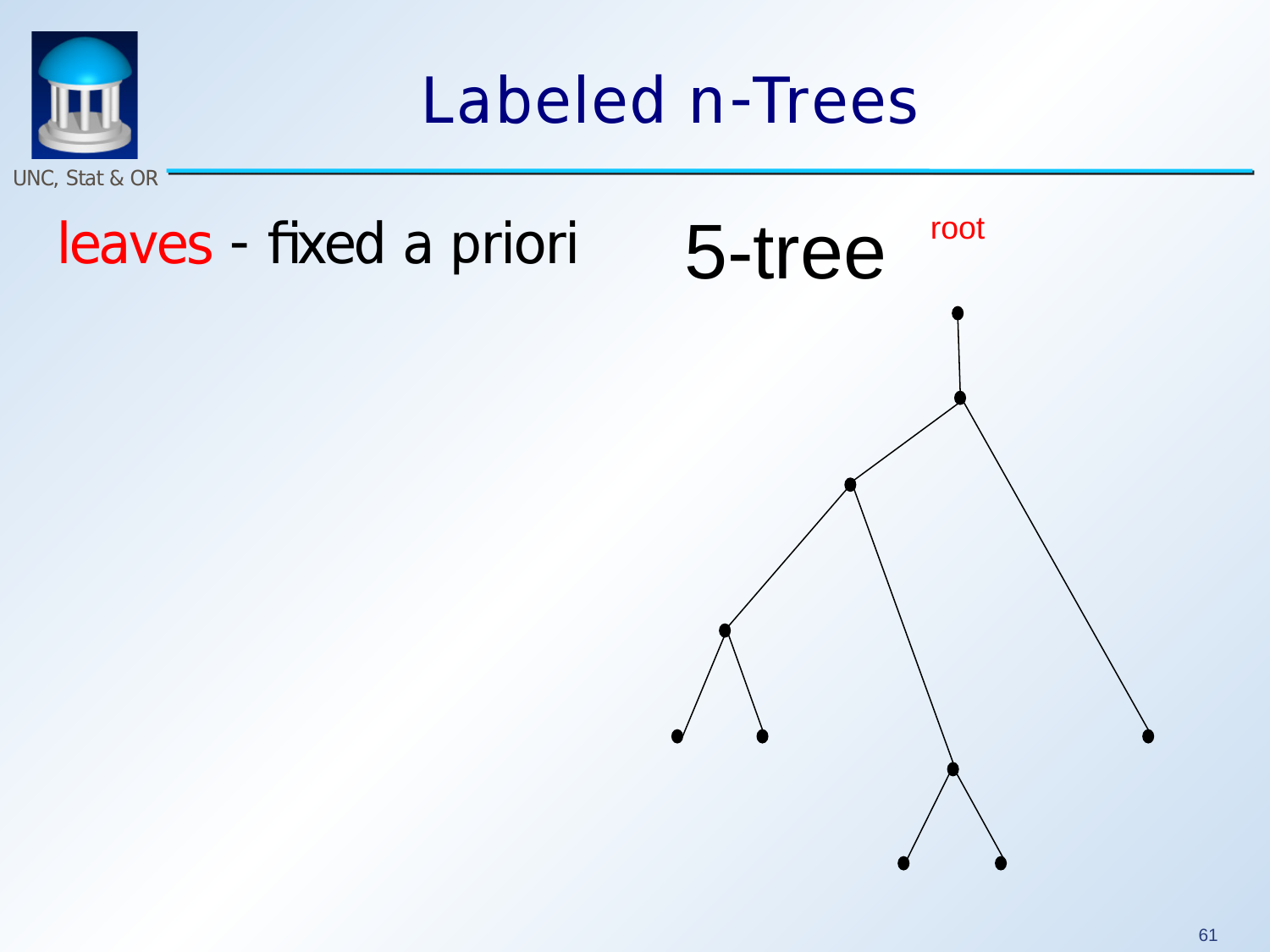

# Labeled n-Trees
5-tree
leaves - fixed a priori

root